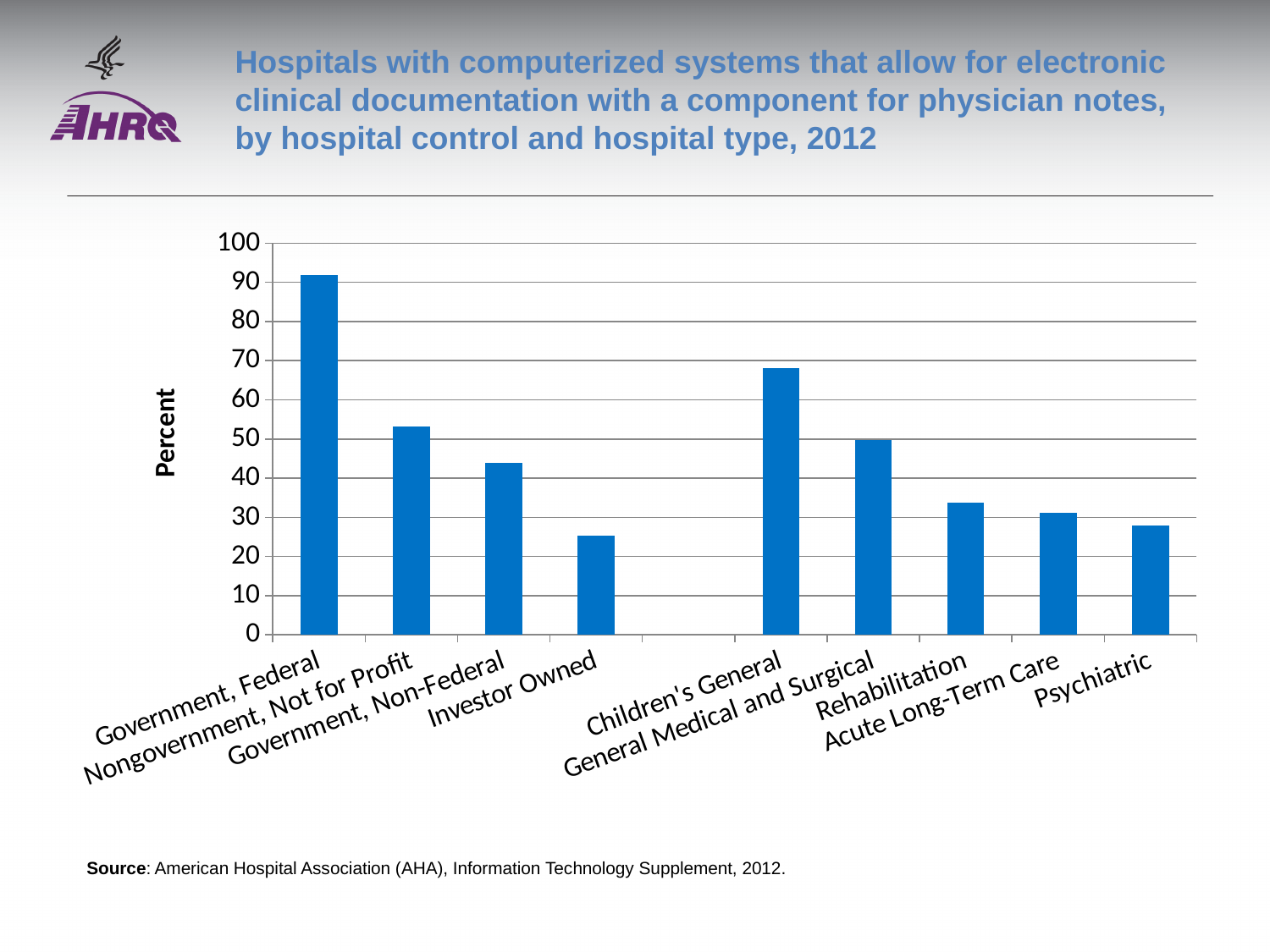

# Hospitals with computerized systems that allow for electronic clinical documentation with a component for physician notes, by hospital control and hospital type, 2012

### Chart

| Category | Series 1 |
|---|---|
| Government, Federal | 91.9 |
| Nongovernment, Not for Profit | 53.1 |
| Government, Non-Federal | 43.8 |
| Investor Owned | 25.2 |
|  | None |
| Children's General | 68.1 |
| General Medical and Surgical | 49.7 |
| Rehabilitation | 33.7 |
| Acute Long-Term Care | 31.2 |
| Psychiatric | 28.0 |
Source: American Hospital Association (AHA), Information Technology Supplement, 2012.